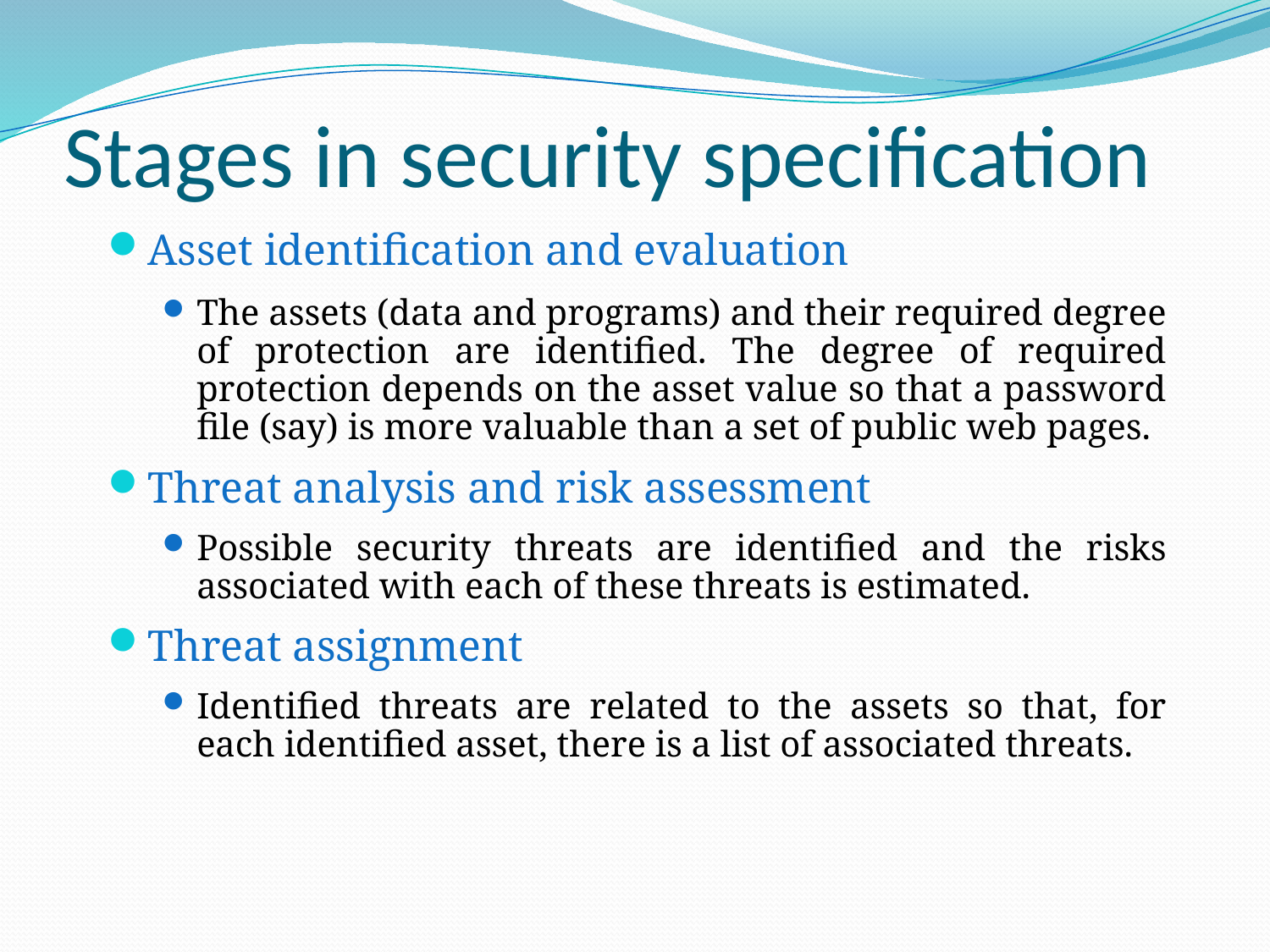

# Stages in security specification
Asset identification and evaluation
The assets (data and programs) and their required degree of protection are identified. The degree of required protection depends on the asset value so that a password file (say) is more valuable than a set of public web pages.
Threat analysis and risk assessment
Possible security threats are identified and the risks associated with each of these threats is estimated.
Threat assignment
Identified threats are related to the assets so that, for each identified asset, there is a list of associated threats.